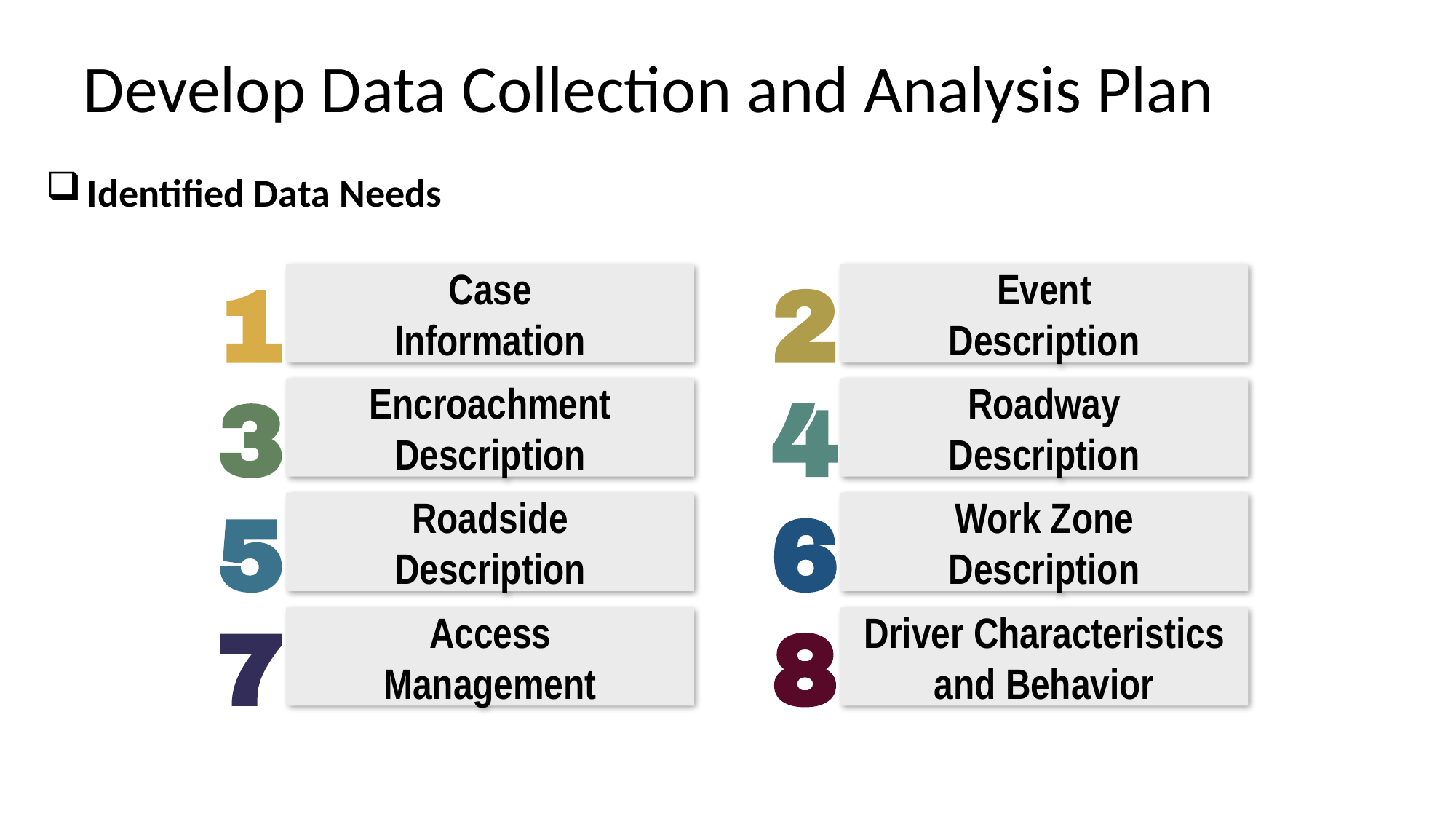

# Develop Data Collection and Analysis Plan
Identified Data Needs

1
Case
Information
2
Event
Description
3
Encroachment Description
4
Roadway
Description
5
Roadside
Description
6
Work Zone
Description
7
Access
Management
8
Driver Characteristics
and Behavior
13